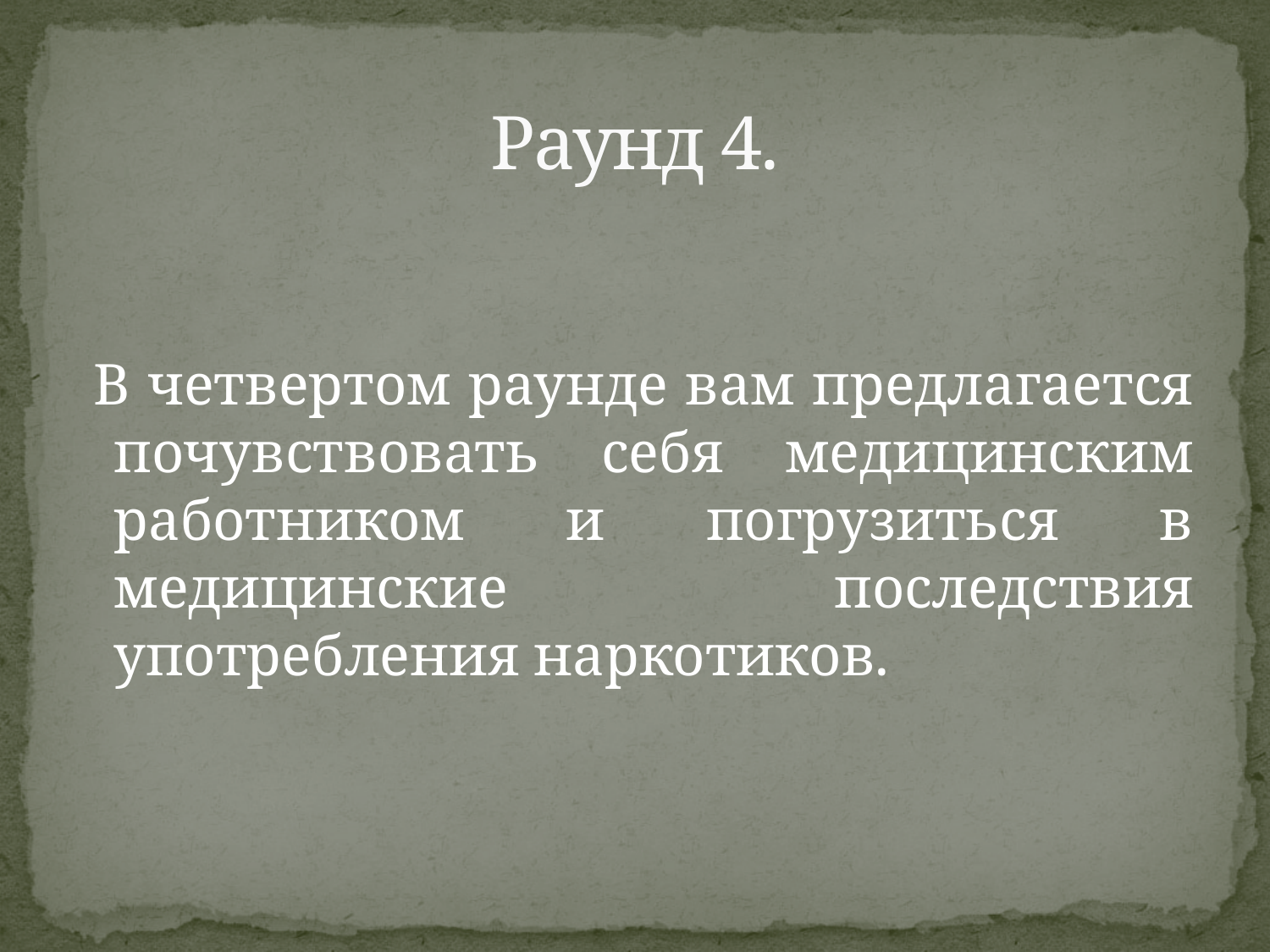

# Раунд 4.

 В четвертом раунде вам предлагается почувствовать себя медицинским работником и погрузиться в медицинские последствия употребления наркотиков.